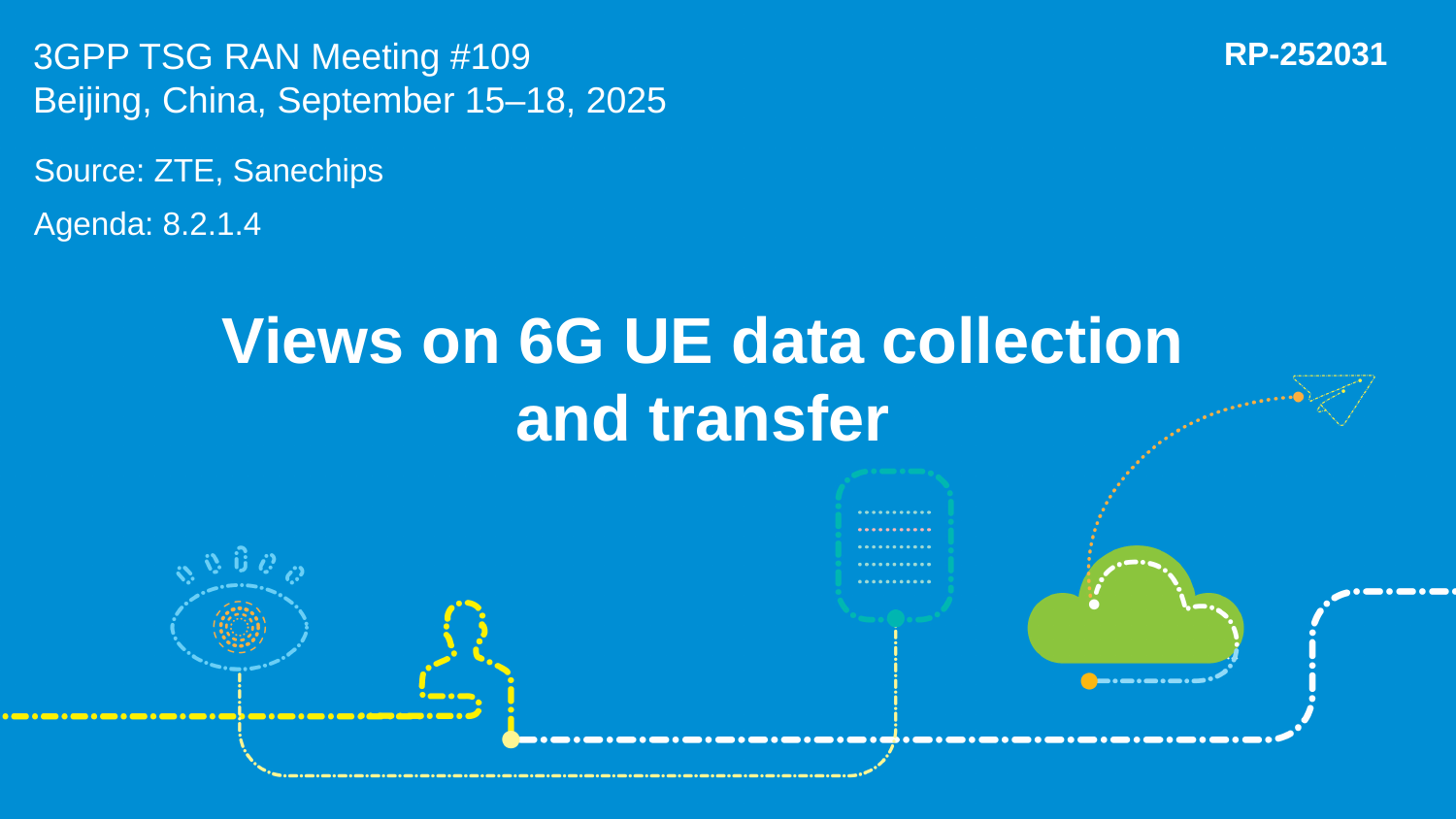

3GPP TSG RAN Meeting #109
Beijing, China, September 15–18, 2025
RP-252031
Source: ZTE, Sanechips
Agenda: 8.2.1.4
# Views on 6G UE data collection and transfer